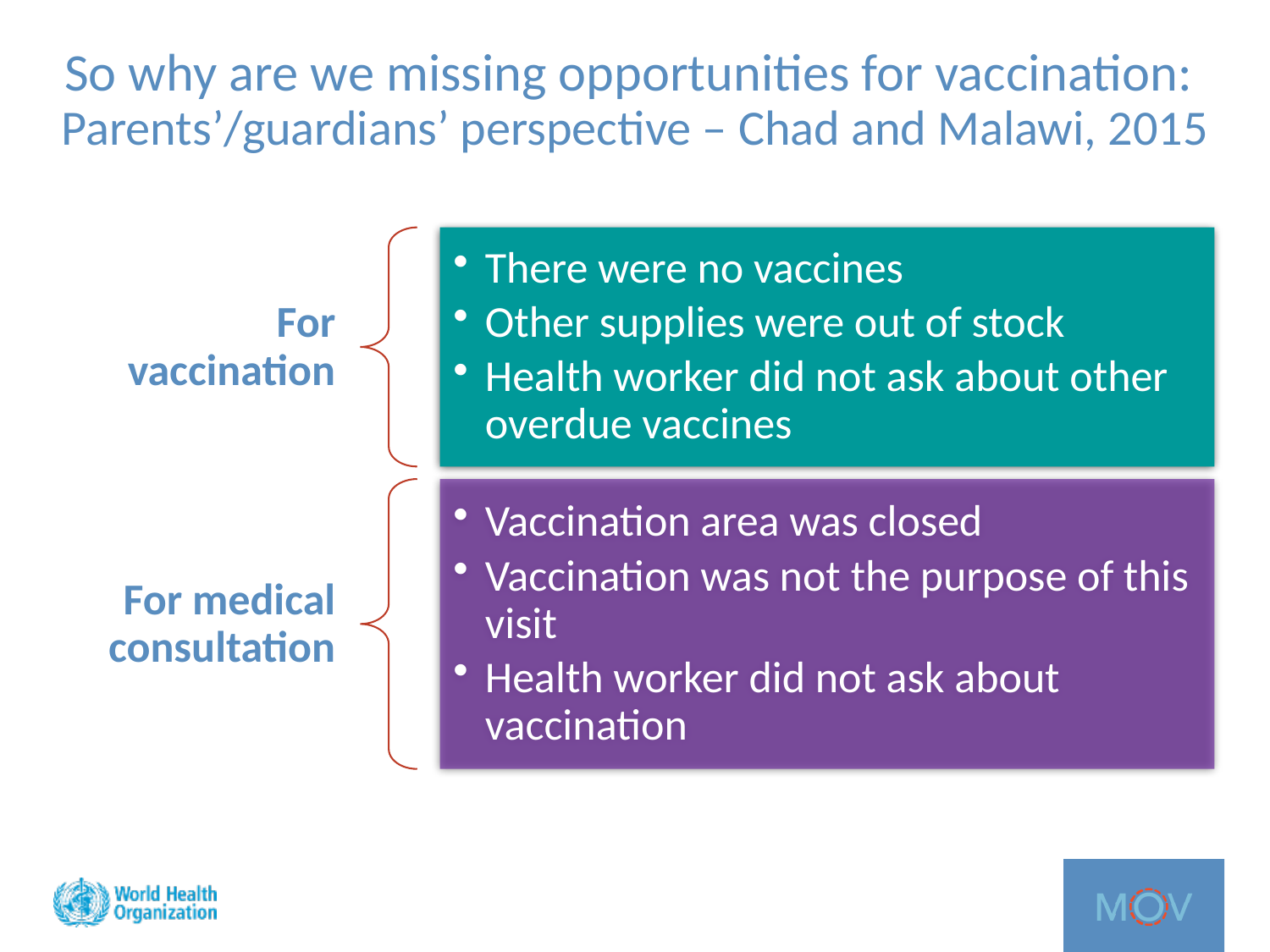

# So why are we missing opportunities for vaccination: Parents’/guardians’ perspective – Chad and Malawi, 2015
For vaccination
There were no vaccines
Other supplies were out of stock
Health worker did not ask about other overdue vaccines
For medical consultation
Vaccination area was closed
Vaccination was not the purpose of this visit
Health worker did not ask about vaccination